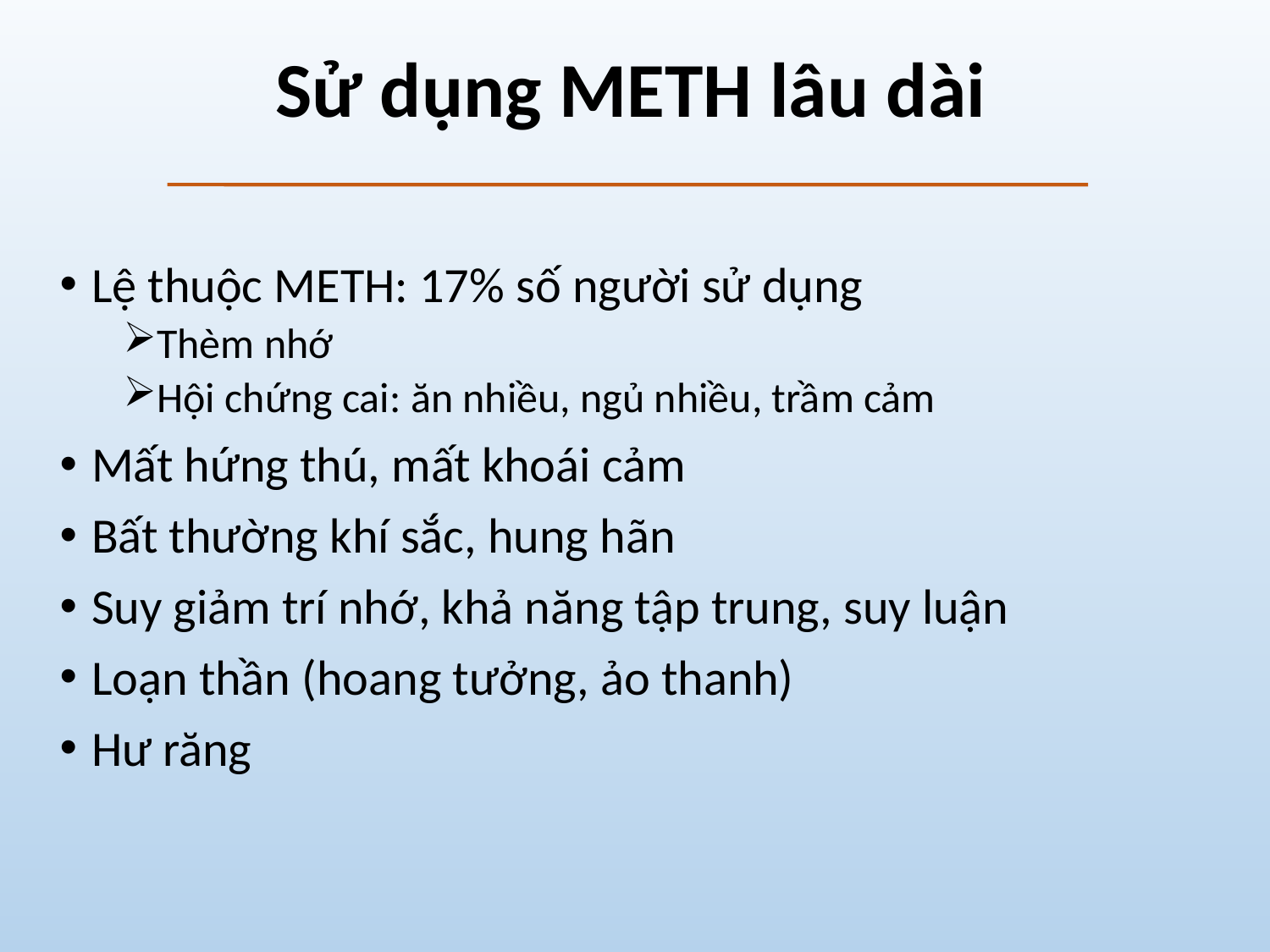

# Sử dụng METH lâu dài
Lệ thuộc METH: 17% số người sử dụng
Thèm nhớ
Hội chứng cai: ăn nhiều, ngủ nhiều, trầm cảm
Mất hứng thú, mất khoái cảm
Bất thường khí sắc, hung hãn
Suy giảm trí nhớ, khả năng tập trung, suy luận
Loạn thần (hoang tưởng, ảo thanh)
Hư răng